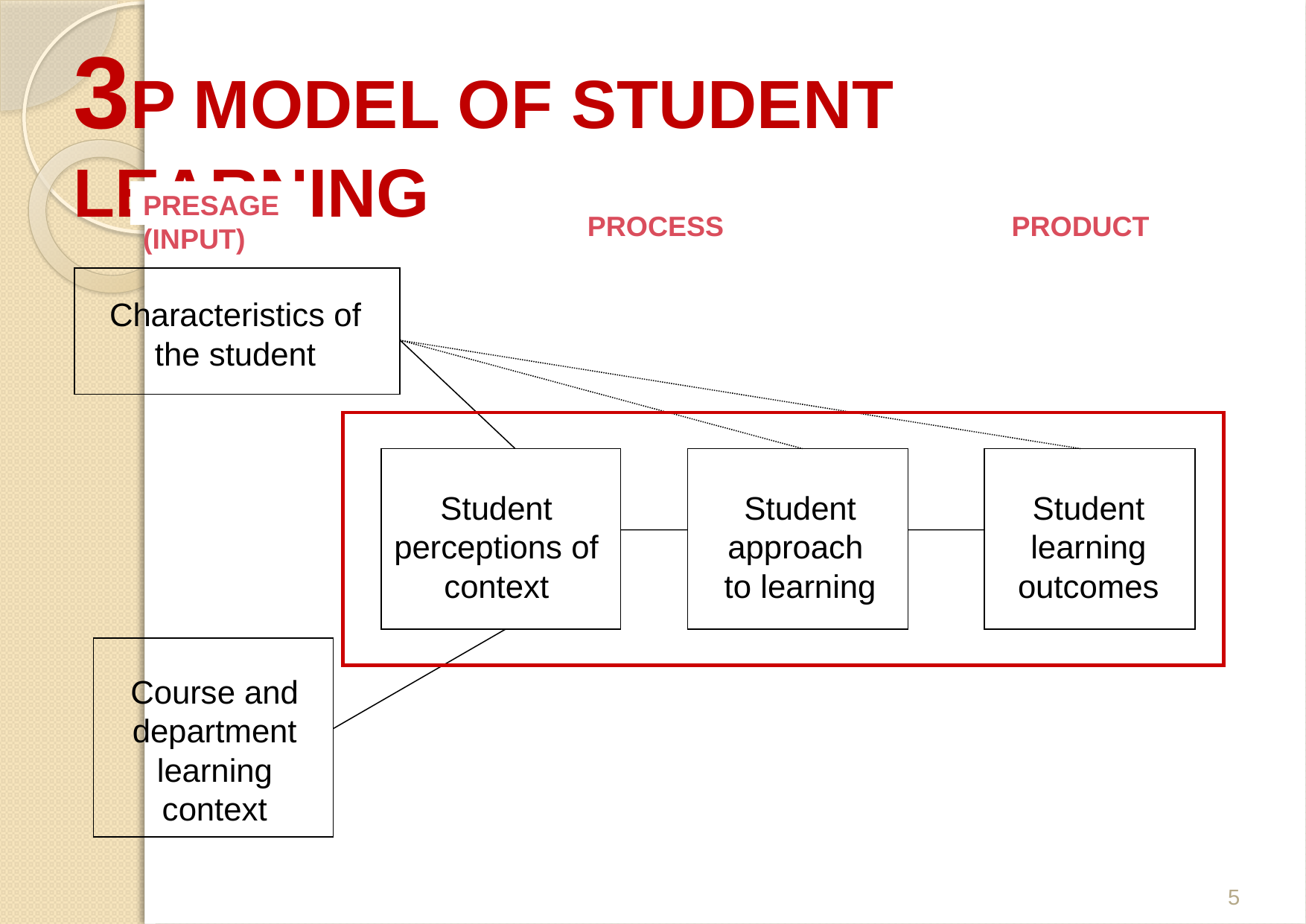

# 3P MODEL OF STUDENT LEARNING
PRESAGE
(INPUT)
PROCESS
PRODUCT

Characteristics of the student

Student perceptions of context
Student
approach
to learning
Student
learning outcomes

Course and department learning context
5